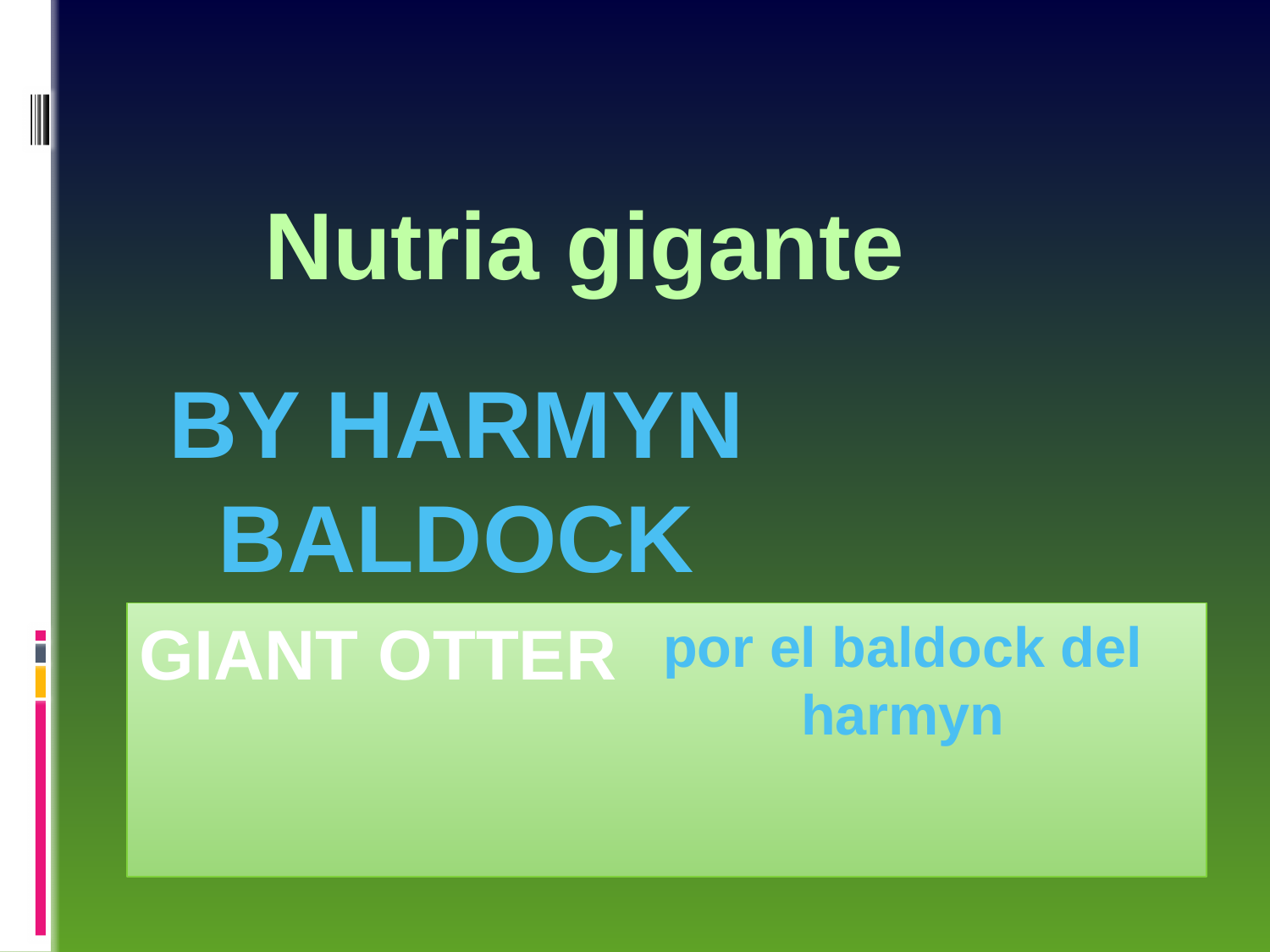

Nutria gigante
BY HARMYN BALDOCK
# Giant otter
por el baldock del harmyn